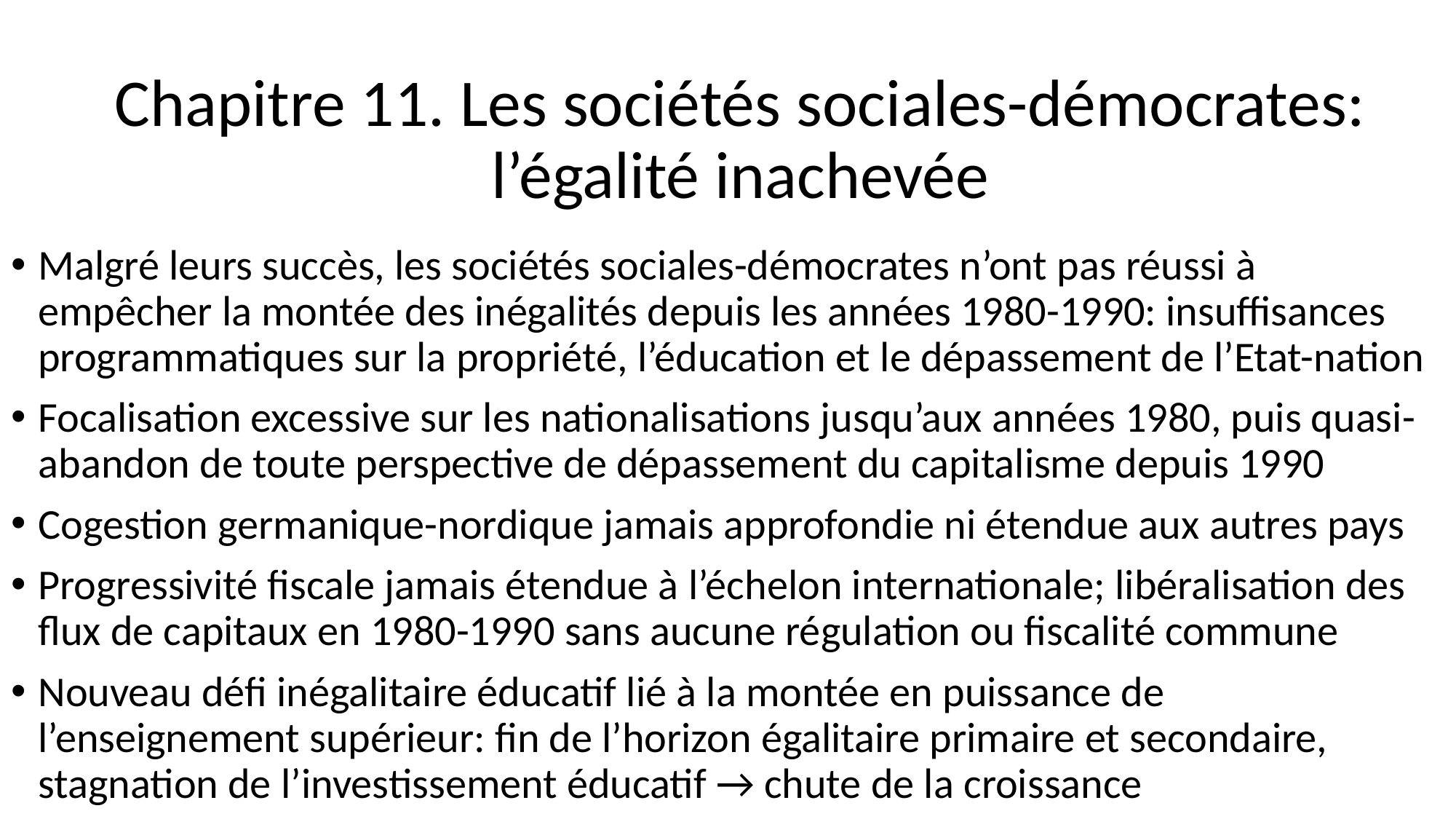

# Chapitre 11. Les sociétés sociales-démocrates: l’égalité inachevée
Malgré leurs succès, les sociétés sociales-démocrates n’ont pas réussi à empêcher la montée des inégalités depuis les années 1980-1990: insuffisances programmatiques sur la propriété, l’éducation et le dépassement de l’Etat-nation
Focalisation excessive sur les nationalisations jusqu’aux années 1980, puis quasi-abandon de toute perspective de dépassement du capitalisme depuis 1990
Cogestion germanique-nordique jamais approfondie ni étendue aux autres pays
Progressivité fiscale jamais étendue à l’échelon internationale; libéralisation des flux de capitaux en 1980-1990 sans aucune régulation ou fiscalité commune
Nouveau défi inégalitaire éducatif lié à la montée en puissance de l’enseignement supérieur: fin de l’horizon égalitaire primaire et secondaire, stagnation de l’investissement éducatif → chute de la croissance